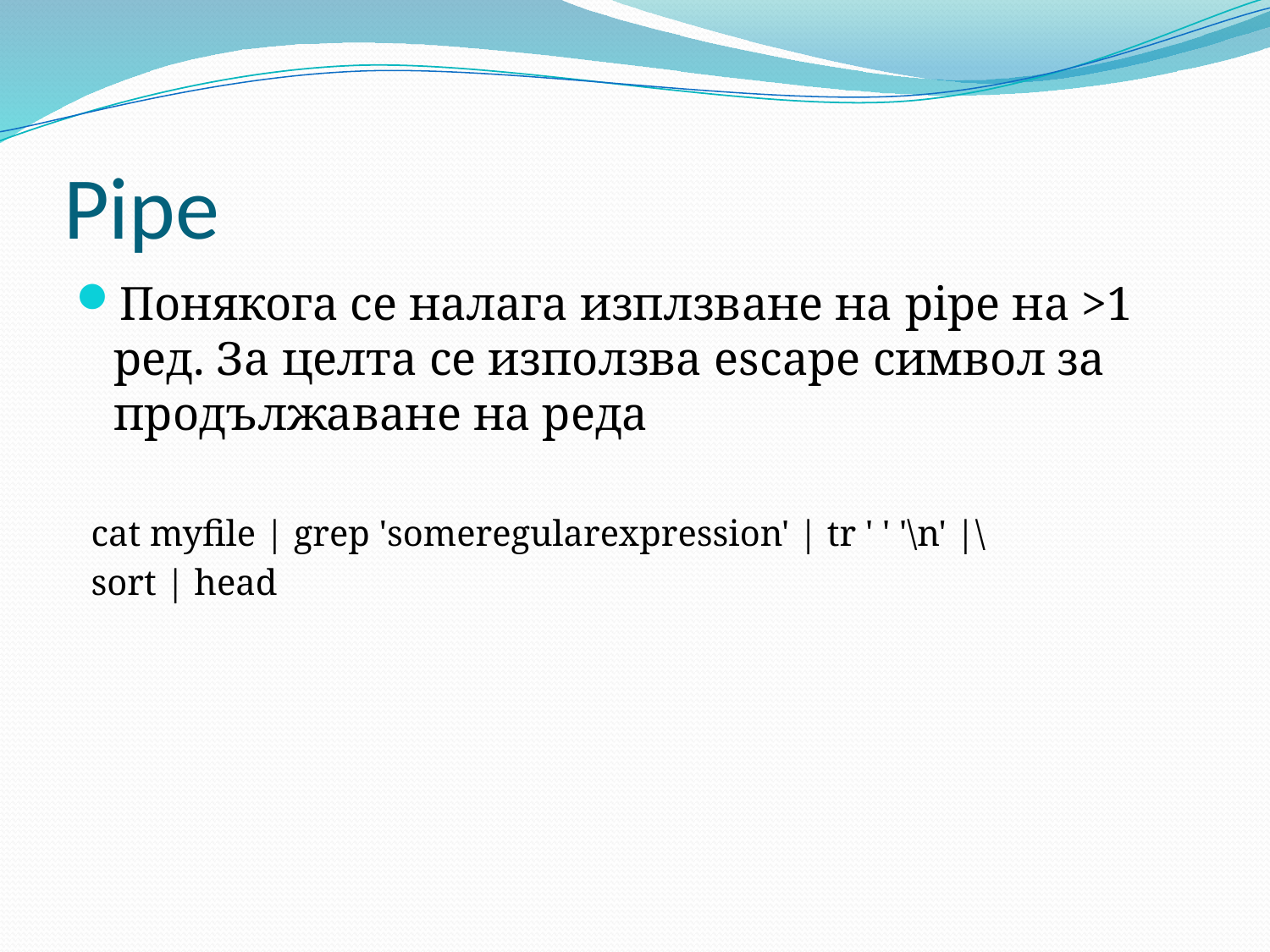

# Pipe
Понякога се налага изплзване на pipe на >1 ред. За целта се използва escape символ за продължаване на реда

cat myfile | grep 'someregularexpression' | tr ' ' '\n' |\
sort | head